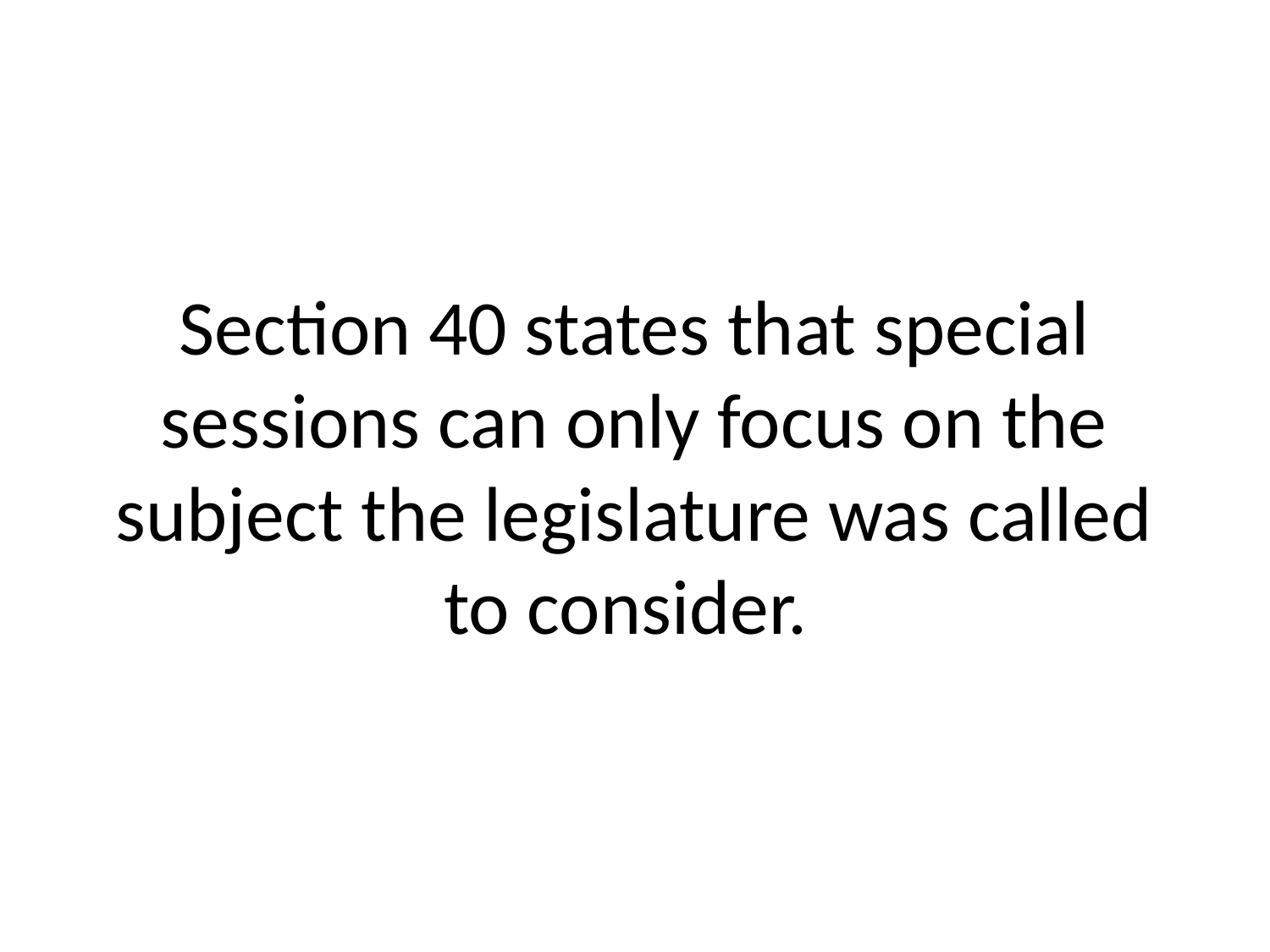

# Section 40 states that special sessions can only focus on the subject the legislature was called to consider.